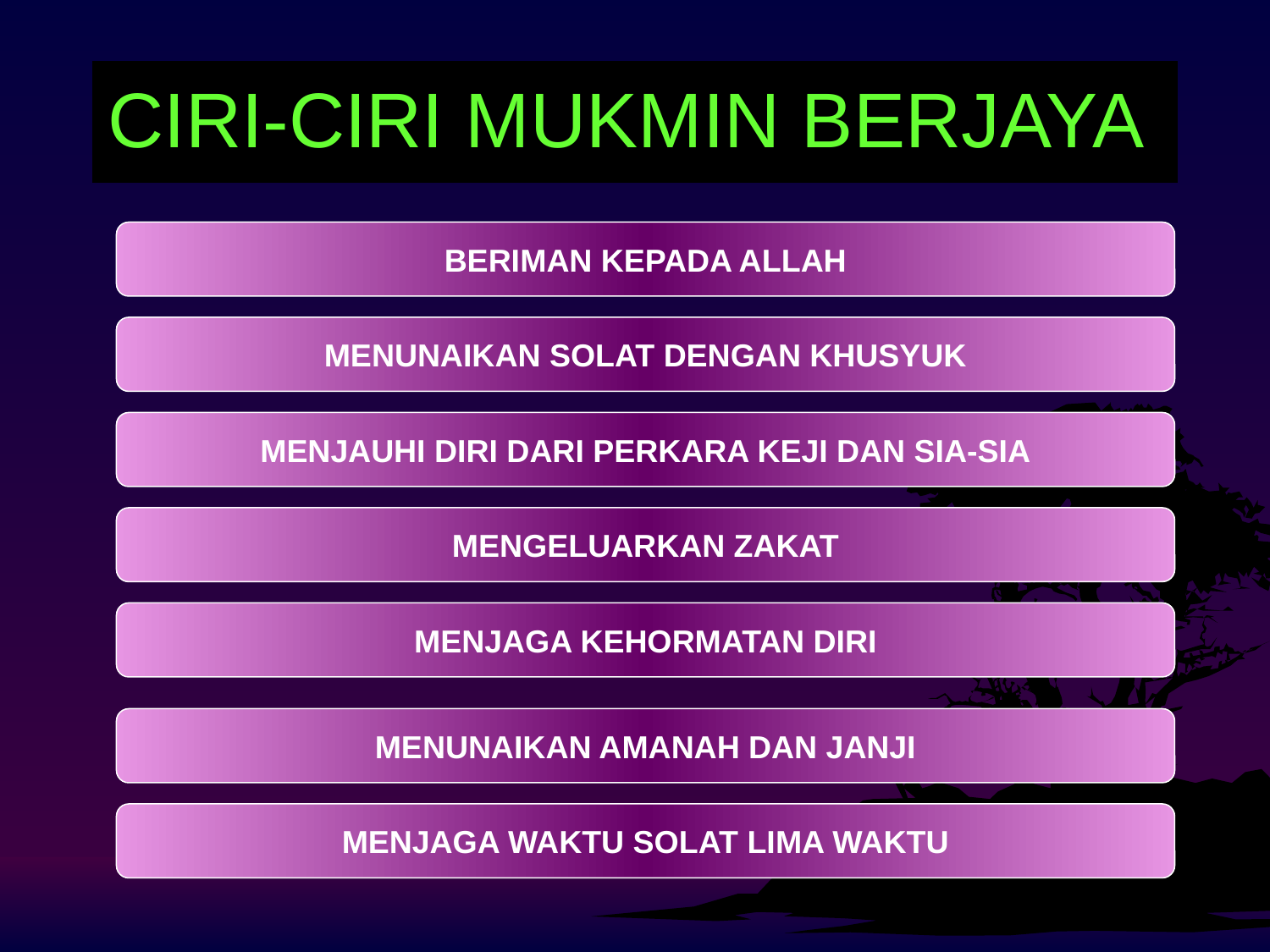

# CIRI-CIRI MUKMIN BERJAYA
BERIMAN KEPADA ALLAH
MENUNAIKAN SOLAT DENGAN KHUSYUK
MENJAUHI DIRI DARI PERKARA KEJI DAN SIA-SIA
MENGELUARKAN ZAKAT
MENJAGA KEHORMATAN DIRI
MENUNAIKAN AMANAH DAN JANJI
MENJAGA WAKTU SOLAT LIMA WAKTU